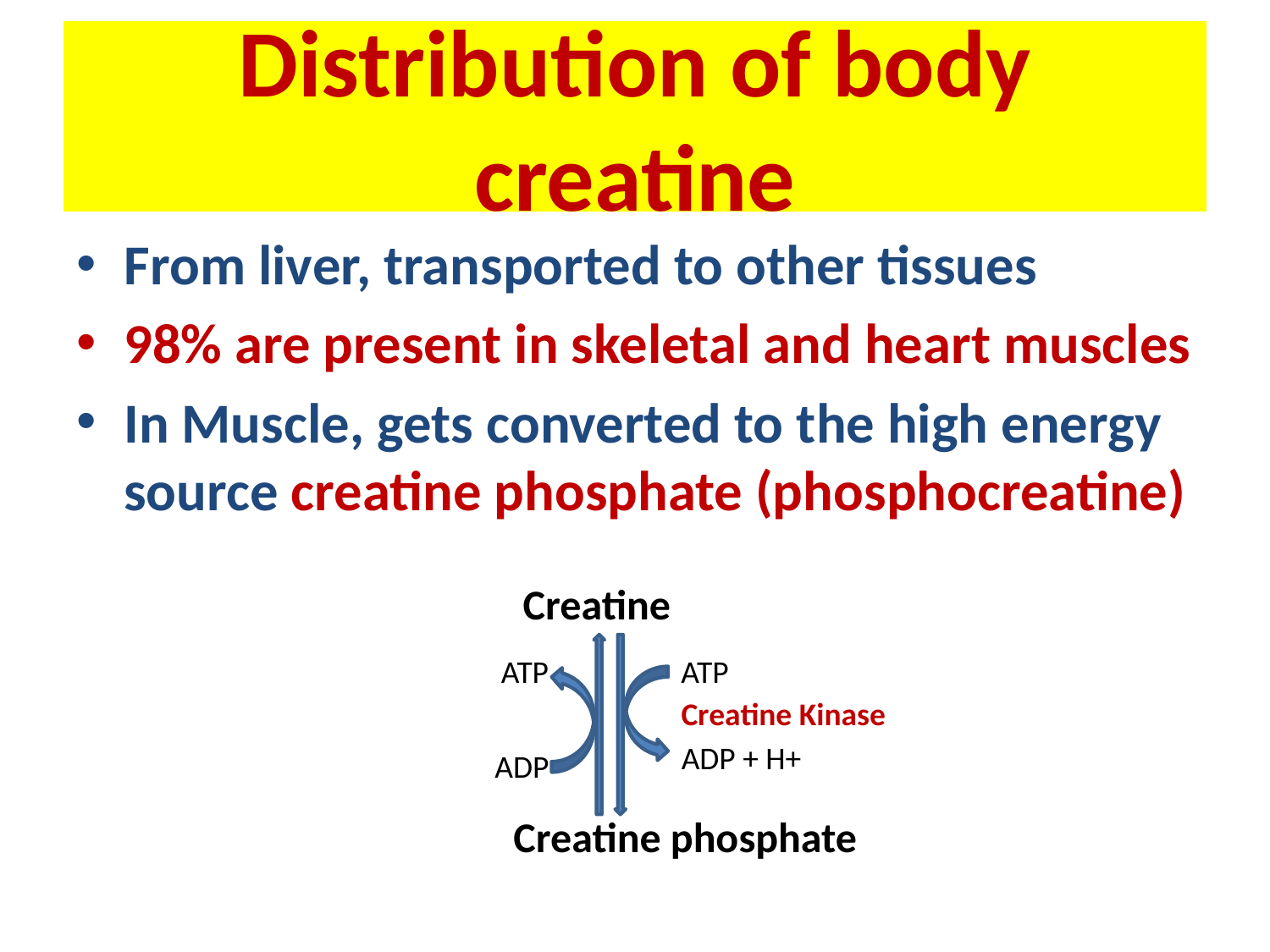

# Distribution of body creatine
From liver, transported to other tissues
98% are present in skeletal and heart muscles
In Muscle, gets converted to the high energy source creatine phosphate (phosphocreatine)
Creatine

ATP
ATP

Creatine Kinase
ADP + H+
ADP
Creatine phosphate